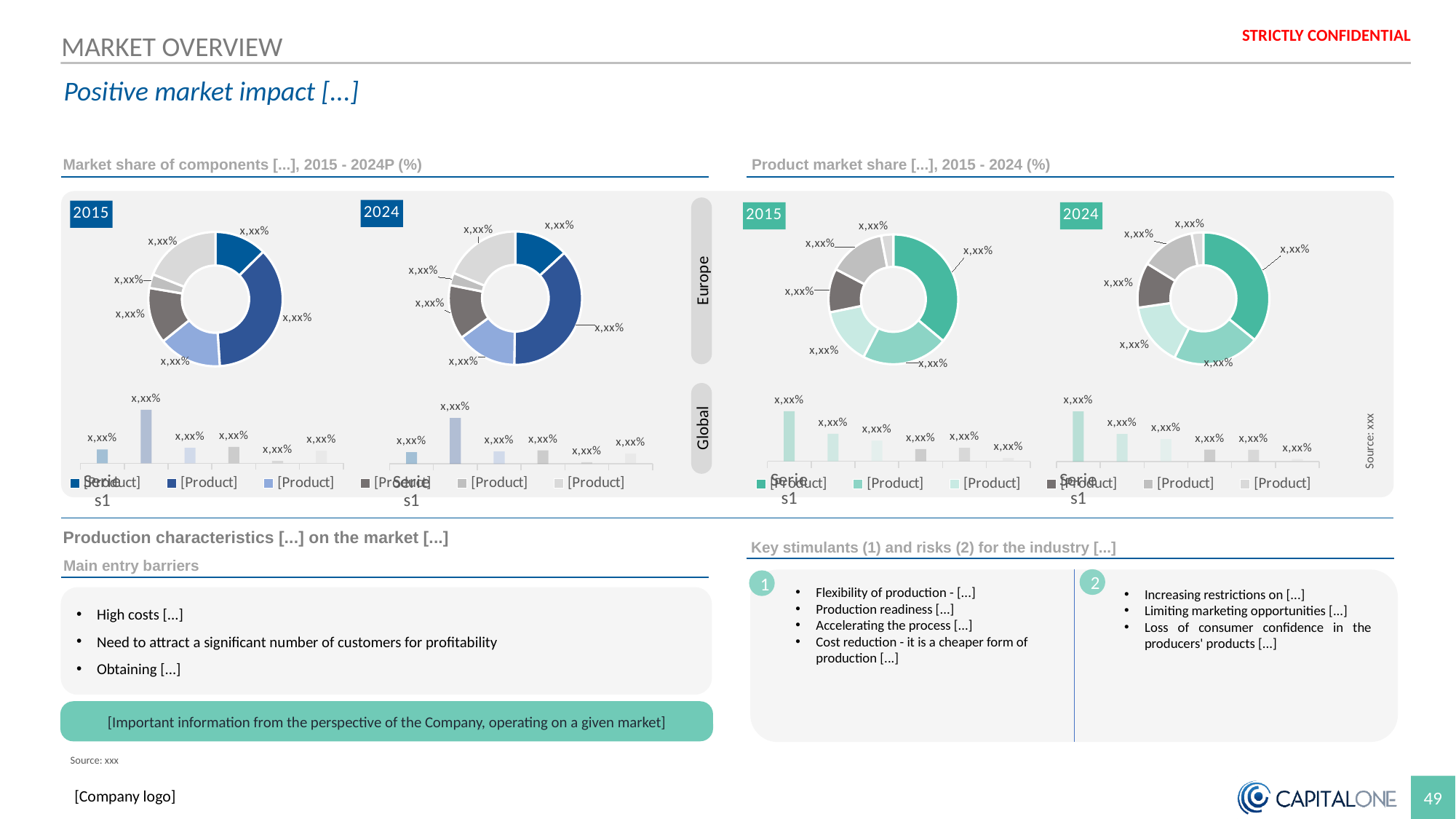

MARKET OVERVIEW
Positive market impact [...]
Product market share [...], 2015 - 2024 (%)
Market share of components [...], 2015 - 2024P (%)

### Chart: 2015

| Category | Europe |
|---|---|
| [Product] | 0.12560846698944236 |
| [Product] | 0.364231928693541 |
| [Product] | 0.1523614391794015 |
| [Product] | 0.13461312592167252 |
| [Product] | 0.033304187818915004 |
| [Product] | 0.18988085139702715 |

### Chart:

| Category | 2024 |
|---|---|
| [Produkt] | 0.131189879 |
| [Produkt] | 0.371411461 |
| [Produkt] | 0.146797919 |
| [Produkt] | 0.132200472 |
| [Produkt] | 0.030093199 |
| [Produkt] | 0.18830707 |

### Chart:

| Category | 2015 |
|---|---|
| [Product] | 0.36062899647657576 |
| [Product] | 0.21551611640349733 |
| [Product] | 0.1415894558266997 |
| [Product] | 0.10909565444342945 |
| [Product] | 0.14289442776980293 |
| [Product] | 0.030275349079994785 |

### Chart:

| Category | 2024 |
|---|---|
| Botaniczne | 0.3582257158899494 |
| Vitaminy | 0.21392476137001684 |
| Minerały | 0.1551937113980909 |
| Aminokwasy | 0.1106868800299457 |
| Enzymy | 0.13329590117911286 |
| Inne | 0.02867303013288414 |
Europe
Source: xxx

### Chart

| Category | Swiat |
|---|---|
|  | 0.394 |
|  | 0.216 |
|  | 0.162 |
|  | 0.096 |
|  | 0.106 |
|  | 0.026 |

### Chart

| Category | Swiat |
|---|---|
|  | 0.395 |
|  | 0.217 |
|  | 0.177 |
|  | 0.095 |
|  | 0.094 |
|  | 0.021 |

### Chart

| Category | Swiat |
|---|---|
|  | 0.122 |
|  | 0.467 |
|  | 0.135 |
|  | 0.143 |
|  | 0.021 |
|  | 0.111 |

### Chart

| Category | Swiat |
|---|---|
|  | 0.122 |
|  | 0.48 |
|  | 0.131 |
|  | 0.142 |
|  | 0.017 |
|  | 0.108 |
Global
Production characteristics [...] on the market [...]
Key stimulants (1) and risks (2) for the industry [...]

Main entry barriers
2

1
Flexibility of production - [...]
Production readiness [...]
Accelerating the process [...]
Cost reduction - it is a cheaper form of production [...]
Increasing restrictions on [...]
Limiting marketing opportunities [...]
Loss of consumer confidence in the producers' products [...]

High costs [...]
Need to attract a significant number of customers for profitability
Obtaining [...]
[Important information from the perspective of the Company, operating on a given market]
Source: xxx